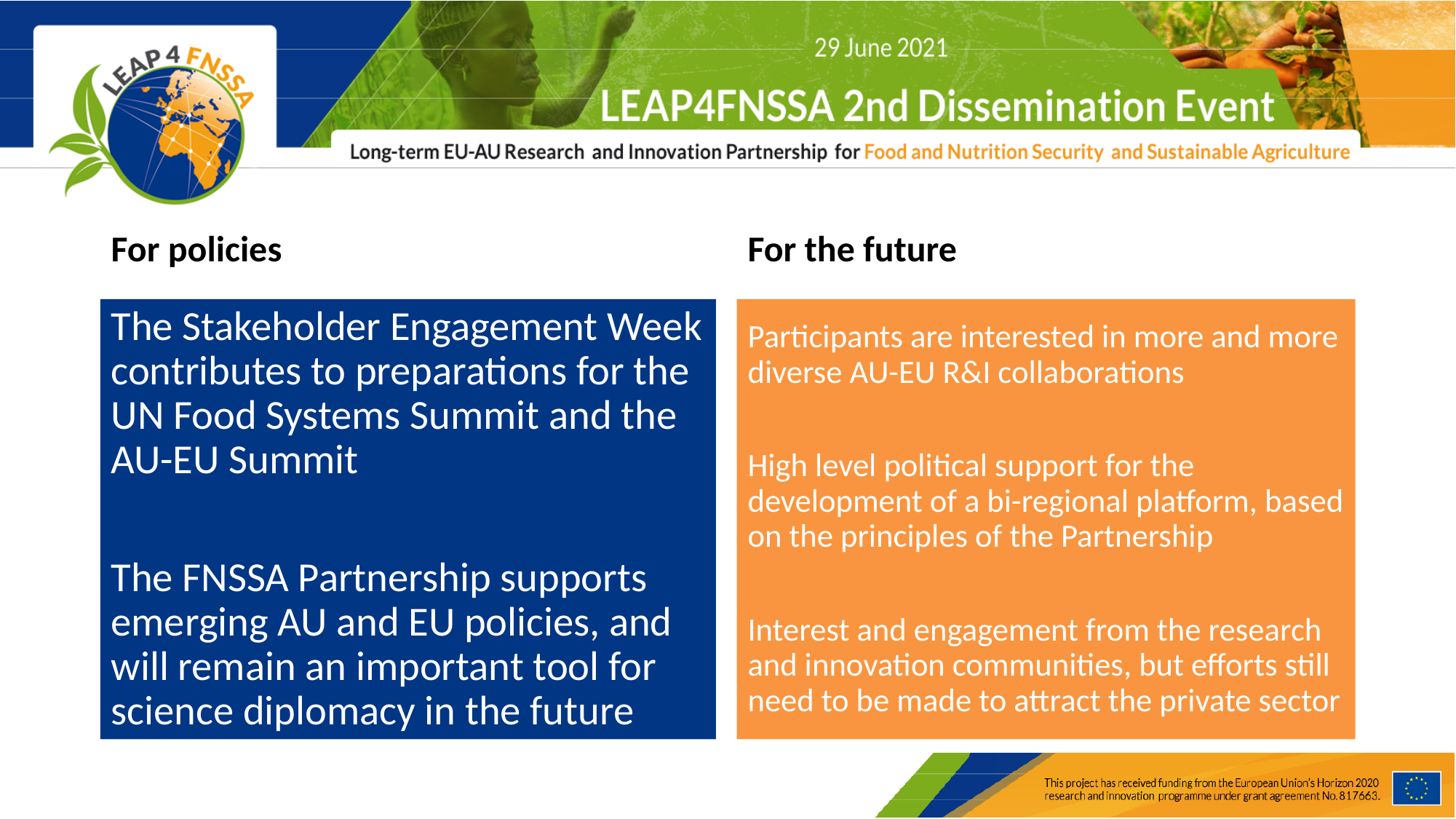

For policies
For the future
The Stakeholder Engagement Week contributes to preparations for the UN Food Systems Summit and the AU-EU Summit

The FNSSA Partnership supports emerging AU and EU policies, and will remain an important tool for science diplomacy in the future
Participants are interested in more and more diverse AU-EU R&I collaborations

High level political support for the development of a bi-regional platform, based on the principles of the Partnership

Interest and engagement from the research and innovation communities, but efforts still need to be made to attract the private sector